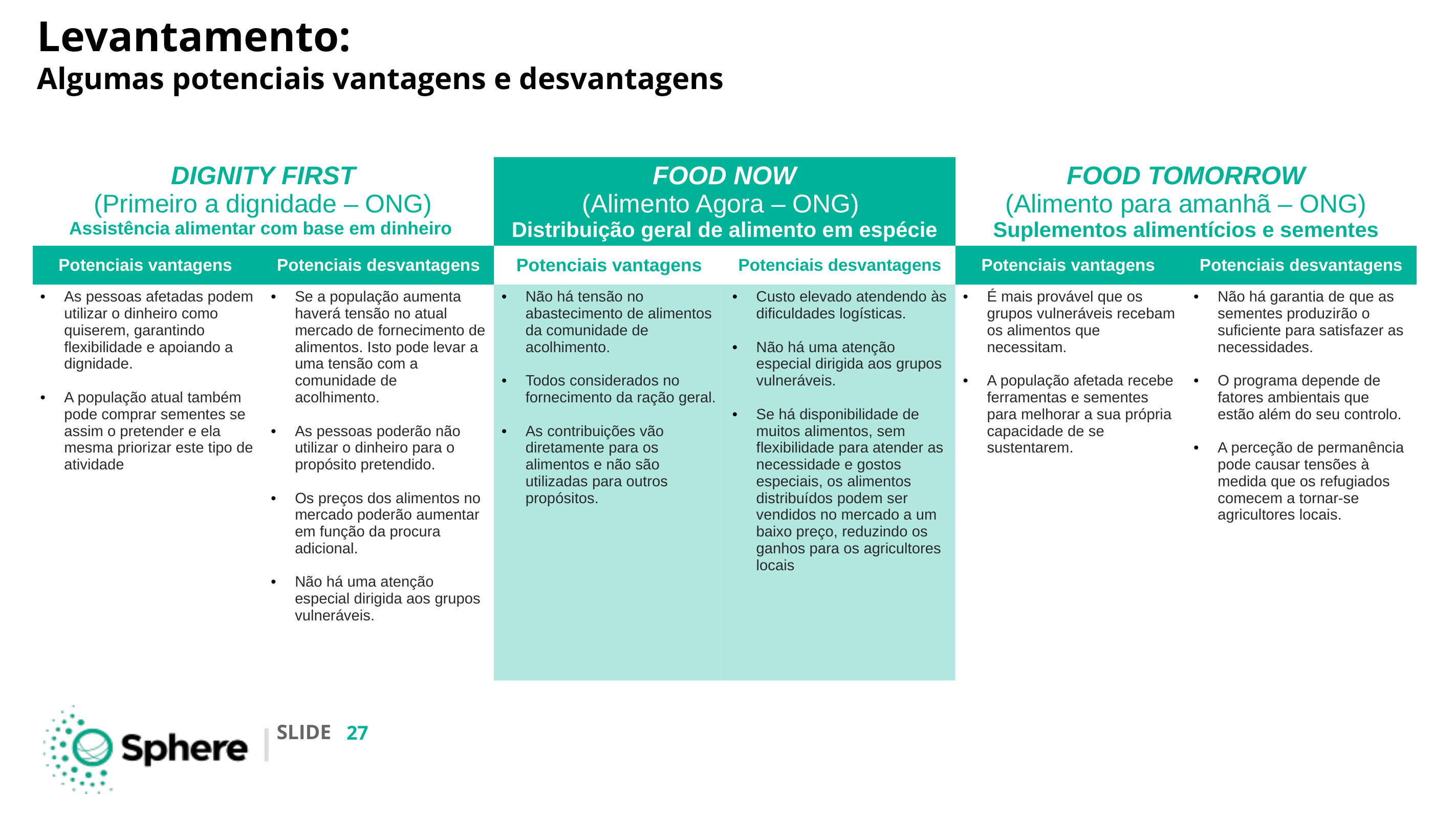

# Levantamento: Algumas potenciais vantagens e desvantagens
| DIGNITY FIRST (Primeiro a dignidade – ONG) Assistência alimentar com base em dinheiro |  | FOOD NOW (Alimento Agora – ONG) Distribuição geral de alimento em espécie |  | FOOD TOMORROW (Alimento para amanhã – ONG) Suplementos alimentícios e sementes |  |
| --- | --- | --- | --- | --- | --- |
| Potenciais vantagens | Potenciais desvantagens | Potenciais vantagens | Potenciais desvantagens | Potenciais vantagens | Potenciais desvantagens |
| As pessoas afetadas podem utilizar o dinheiro como quiserem, garantindo flexibilidade e apoiando a dignidade. A população atual também pode comprar sementes se assim o pretender e ela mesma priorizar este tipo de atividade | Se a população aumenta haverá tensão no atual mercado de fornecimento de alimentos. Isto pode levar a uma tensão com a comunidade de acolhimento. As pessoas poderão não utilizar o dinheiro para o propósito pretendido. Os preços dos alimentos no mercado poderão aumentar em função da procura adicional. Não há uma atenção especial dirigida aos grupos vulneráveis. | Não há tensão no abastecimento de alimentos da comunidade de acolhimento. Todos considerados no fornecimento da ração geral. As contribuições vão diretamente para os alimentos e não são utilizadas para outros propósitos. | Custo elevado atendendo às dificuldades logísticas. Não há uma atenção especial dirigida aos grupos vulneráveis. Se há disponibilidade de muitos alimentos, sem flexibilidade para atender as necessidade e gostos especiais, os alimentos distribuídos podem ser vendidos no mercado a um baixo preço, reduzindo os ganhos para os agricultores locais | É mais provável que os grupos vulneráveis recebam os alimentos que necessitam. A população afetada recebe ferramentas e sementes para melhorar a sua própria capacidade de se sustentarem. | Não há garantia de que as sementes produzirão o suficiente para satisfazer as necessidades. O programa depende de fatores ambientais que estão além do seu controlo. A perceção de permanência pode causar tensões à medida que os refugiados comecem a tornar-se agricultores locais. |
27